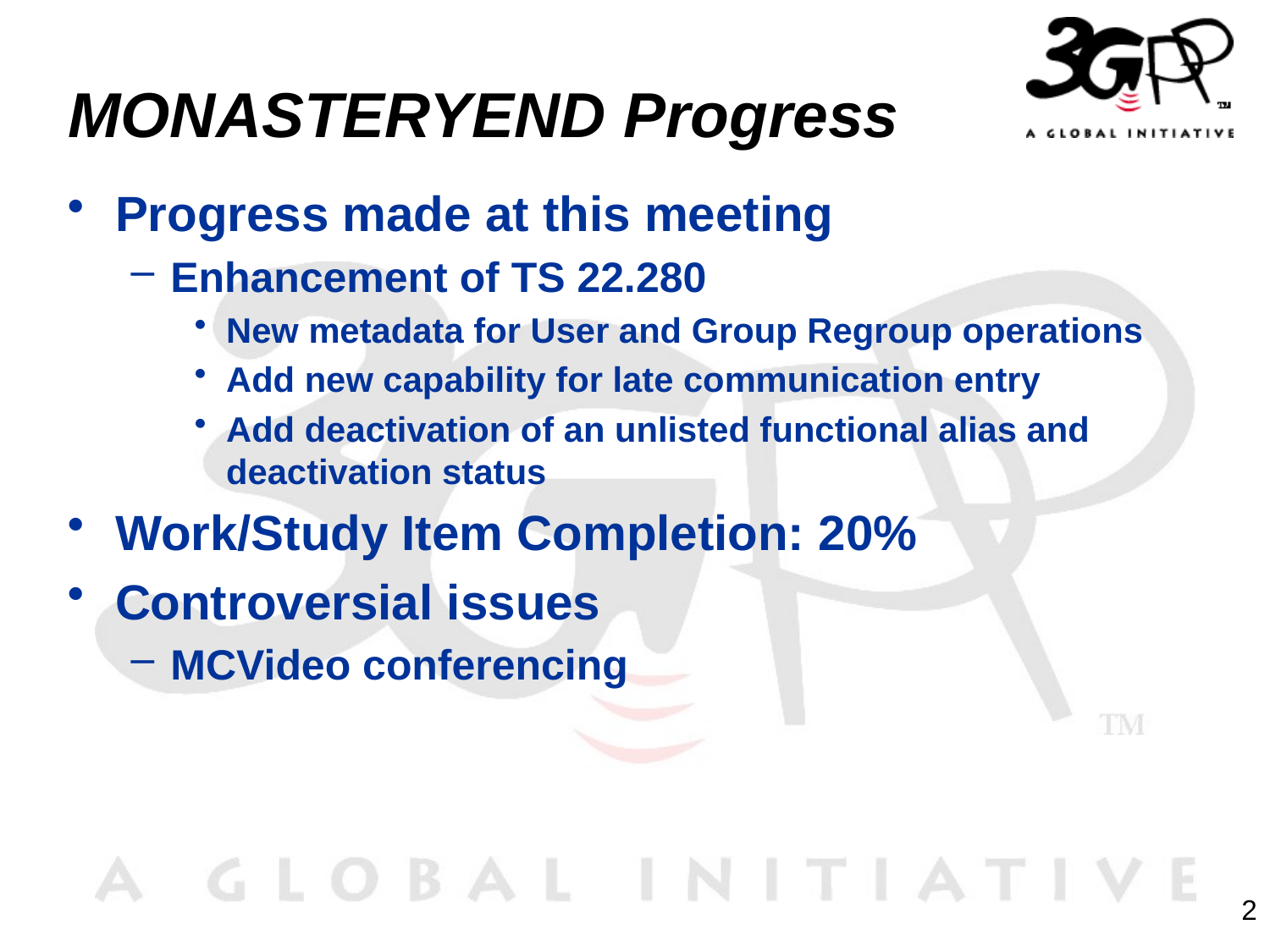

# MONASTERYEND Progress
Progress made at this meeting
Enhancement of TS 22.280
New metadata for User and Group Regroup operations
Add new capability for late communication entry
Add deactivation of an unlisted functional alias and deactivation status
Work/Study Item Completion: 20%
Controversial issues
MCVideo conferencing
2